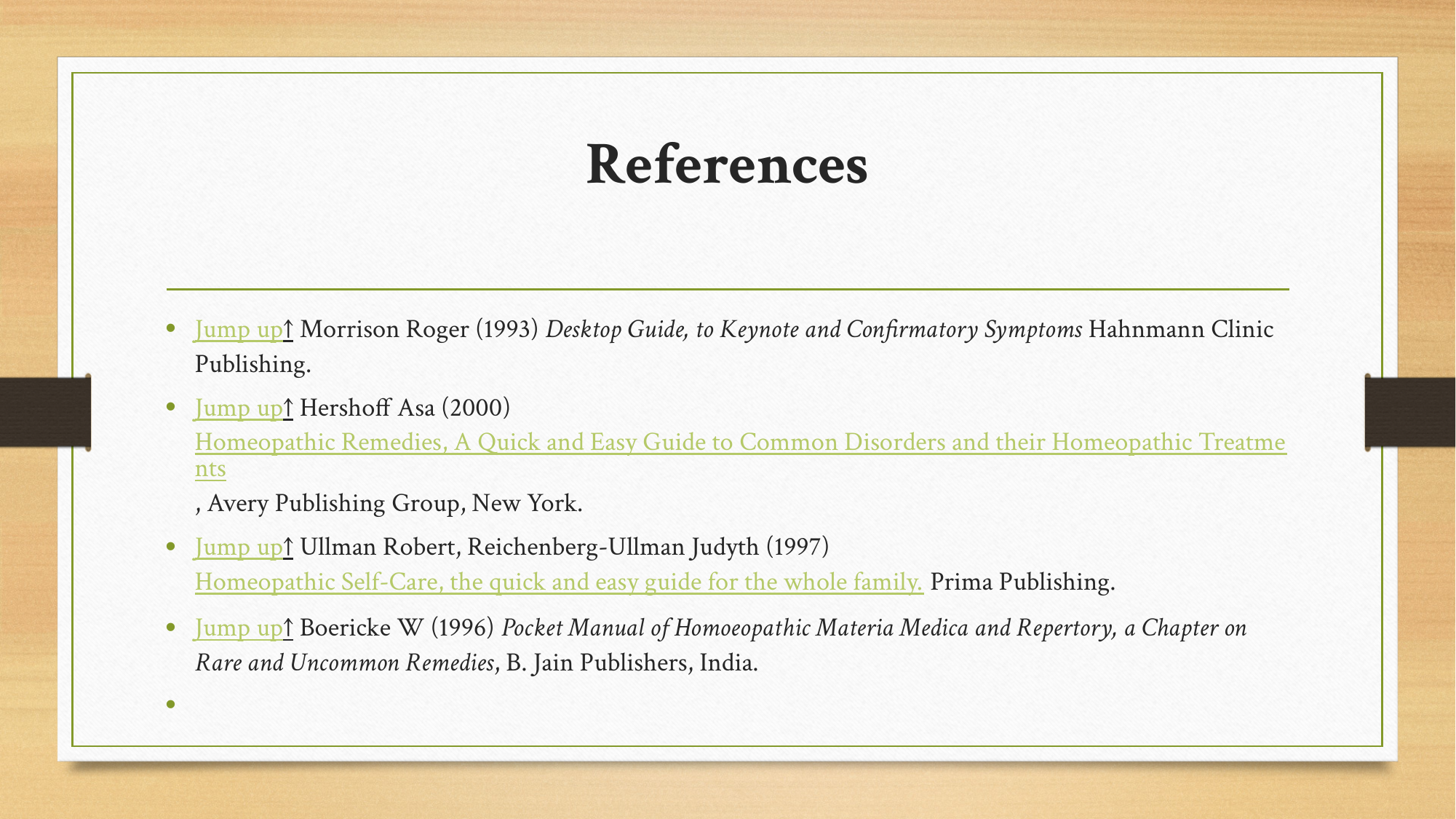

# References
Jump up↑ Morrison Roger (1993) Desktop Guide, to Keynote and Confirmatory Symptoms Hahnmann Clinic Publishing.
Jump up↑ Hershoff Asa (2000) Homeopathic Remedies, A Quick and Easy Guide to Common Disorders and their Homeopathic Treatments, Avery Publishing Group, New York.
Jump up↑ Ullman Robert, Reichenberg-Ullman Judyth (1997) Homeopathic Self-Care, the quick and easy guide for the whole family. Prima Publishing.
Jump up↑ Boericke W (1996) Pocket Manual of Homoeopathic Materia Medica and Repertory, a Chapter on Rare and Uncommon Remedies, B. Jain Publishers, India.